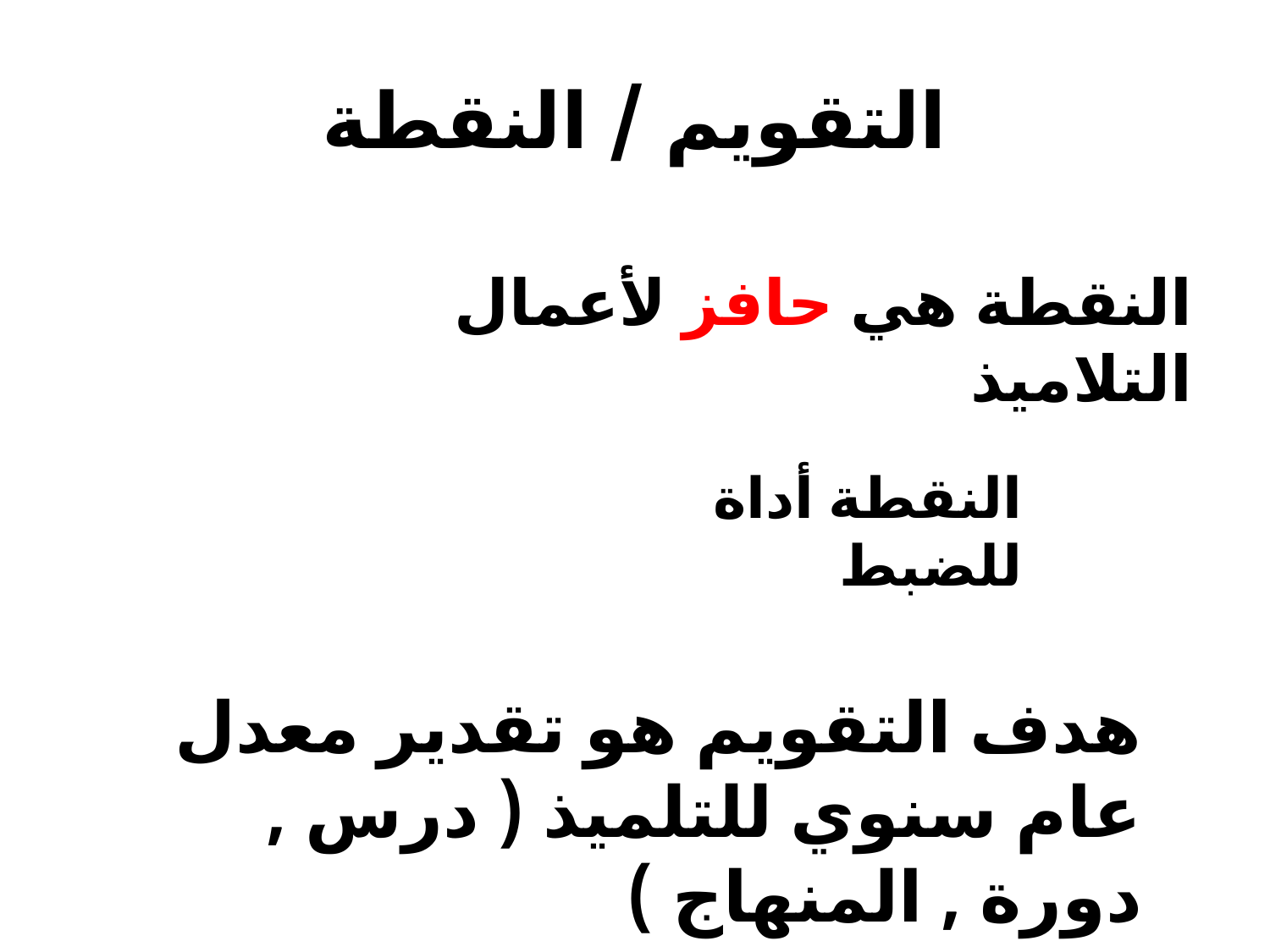

# التقويم / النقطة
النقطة هي حافز لأعمال التلاميذ
النقطة أداة للضبط

هدف التقويم هو تقدير معدل عام سنوي للتلميذ ( درس , دورة , المنهاج )